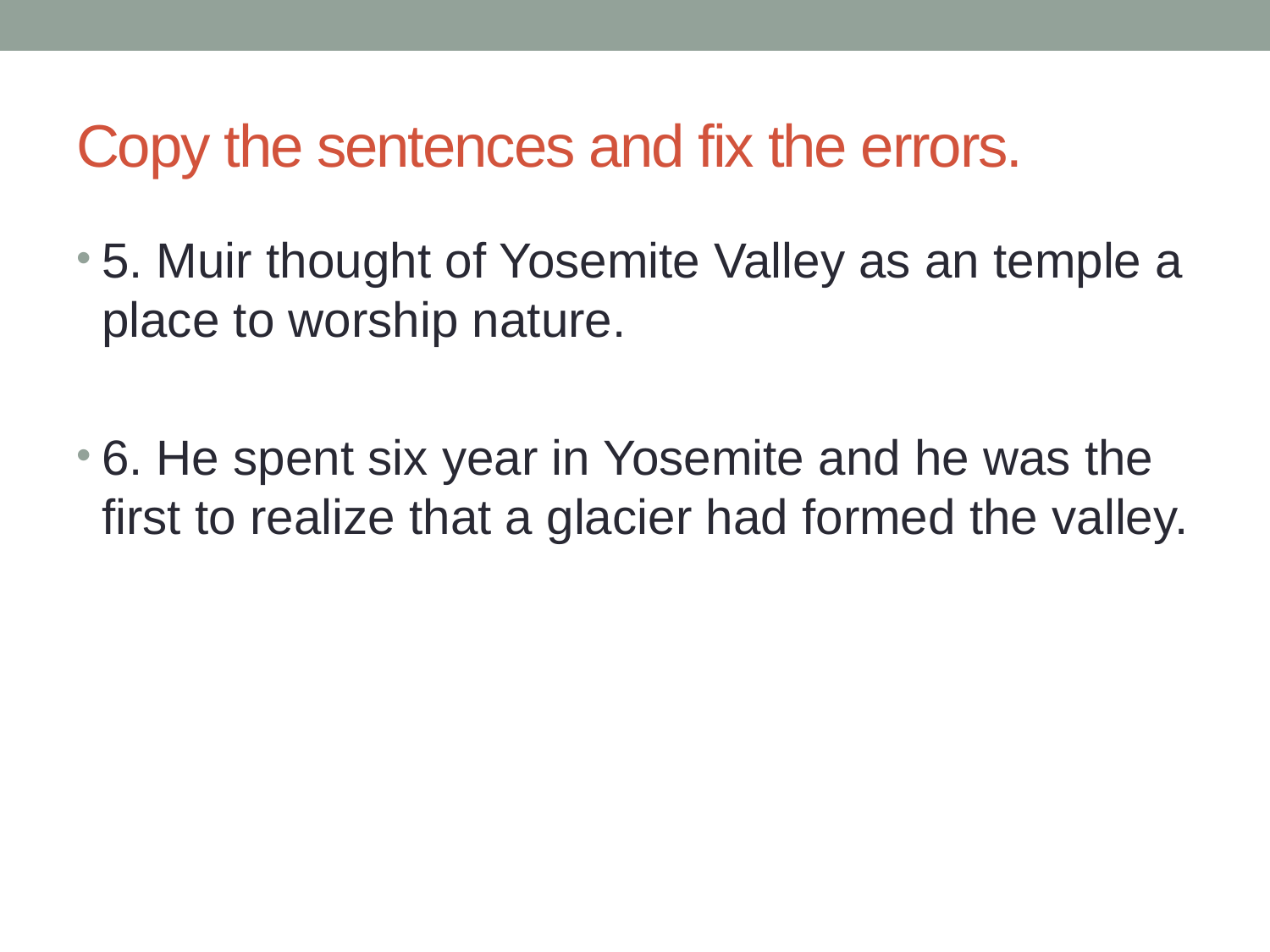

# Copy the sentences and fix the errors.
5. Muir thought of Yosemite Valley as an temple a place to worship nature.

6. He spent six year in Yosemite and he was the first to realize that a glacier had formed the valley.